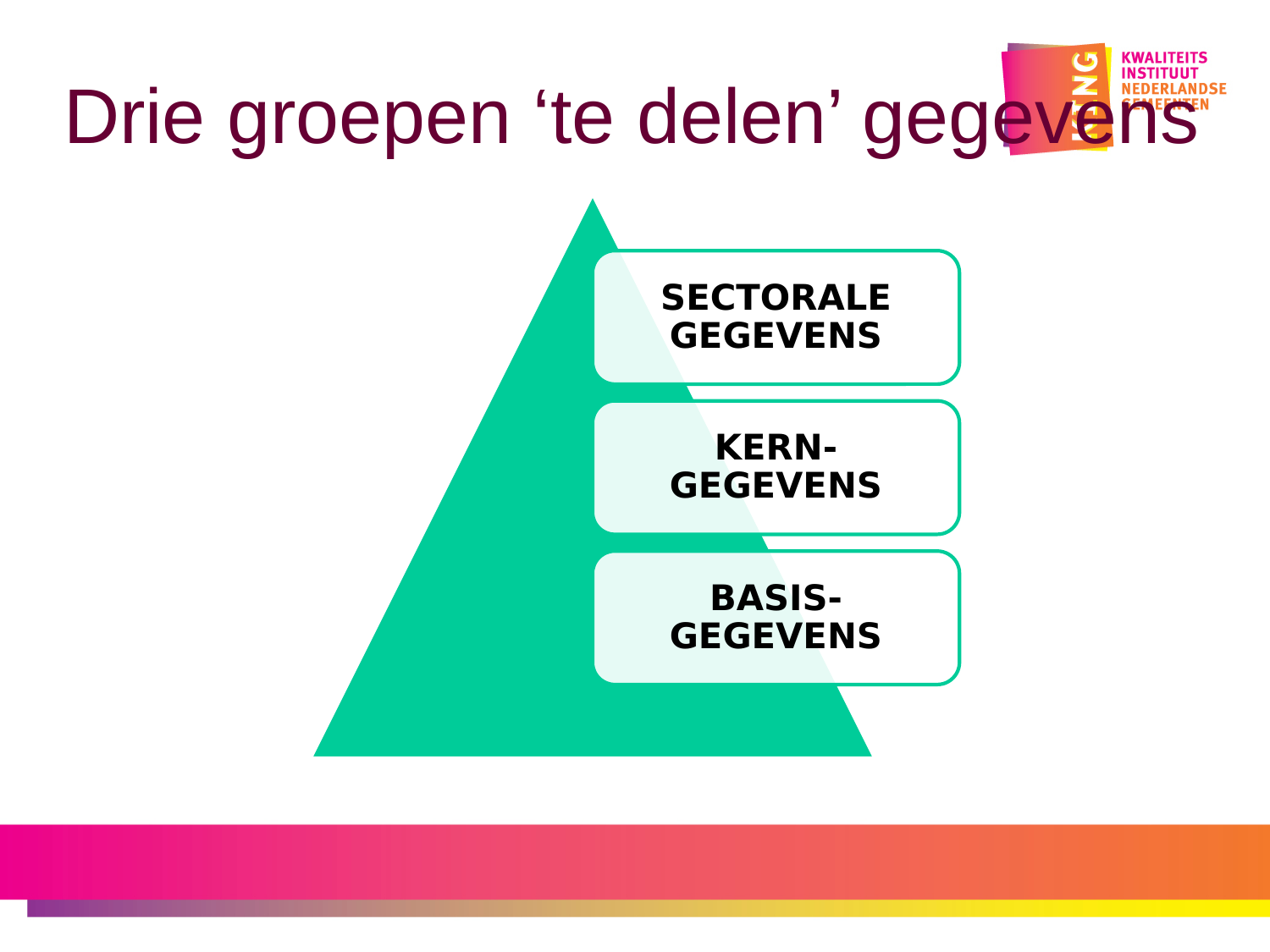

# Drie groepen ‘te delen’ gegevens
SECTORALE GEGEVENS
KERN-GEGEVENS
BASIS-GEGEVENS